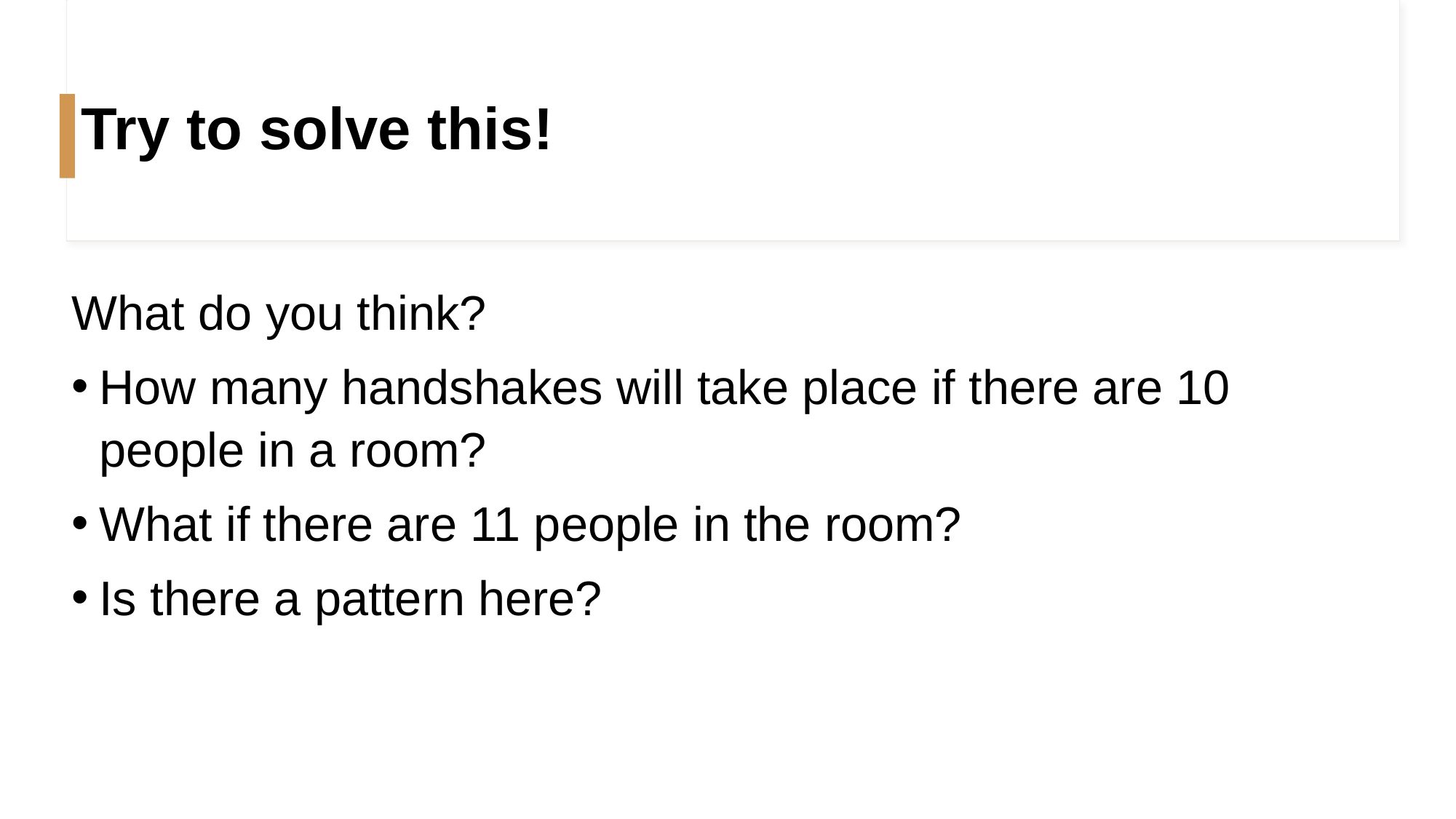

# Try to solve this!
What do you think?
How many handshakes will take place if there are 10 people in a room?
What if there are 11 people in the room?
Is there a pattern here?